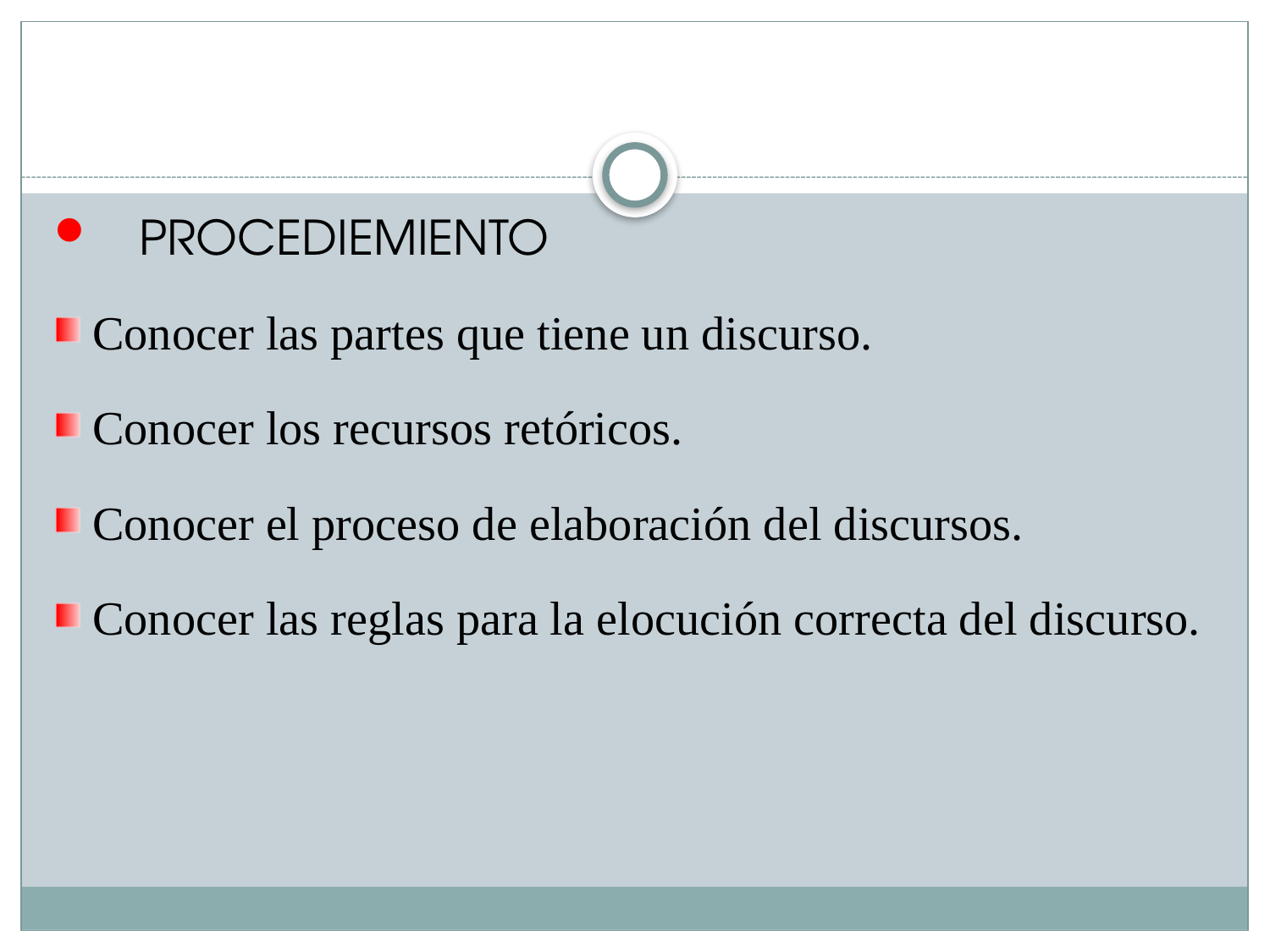

#
PROCEDIEMIENTO
Conocer las partes que tiene un discurso.
Conocer los recursos retóricos.
Conocer el proceso de elaboración del discursos.
Conocer las reglas para la elocución correcta del discurso.